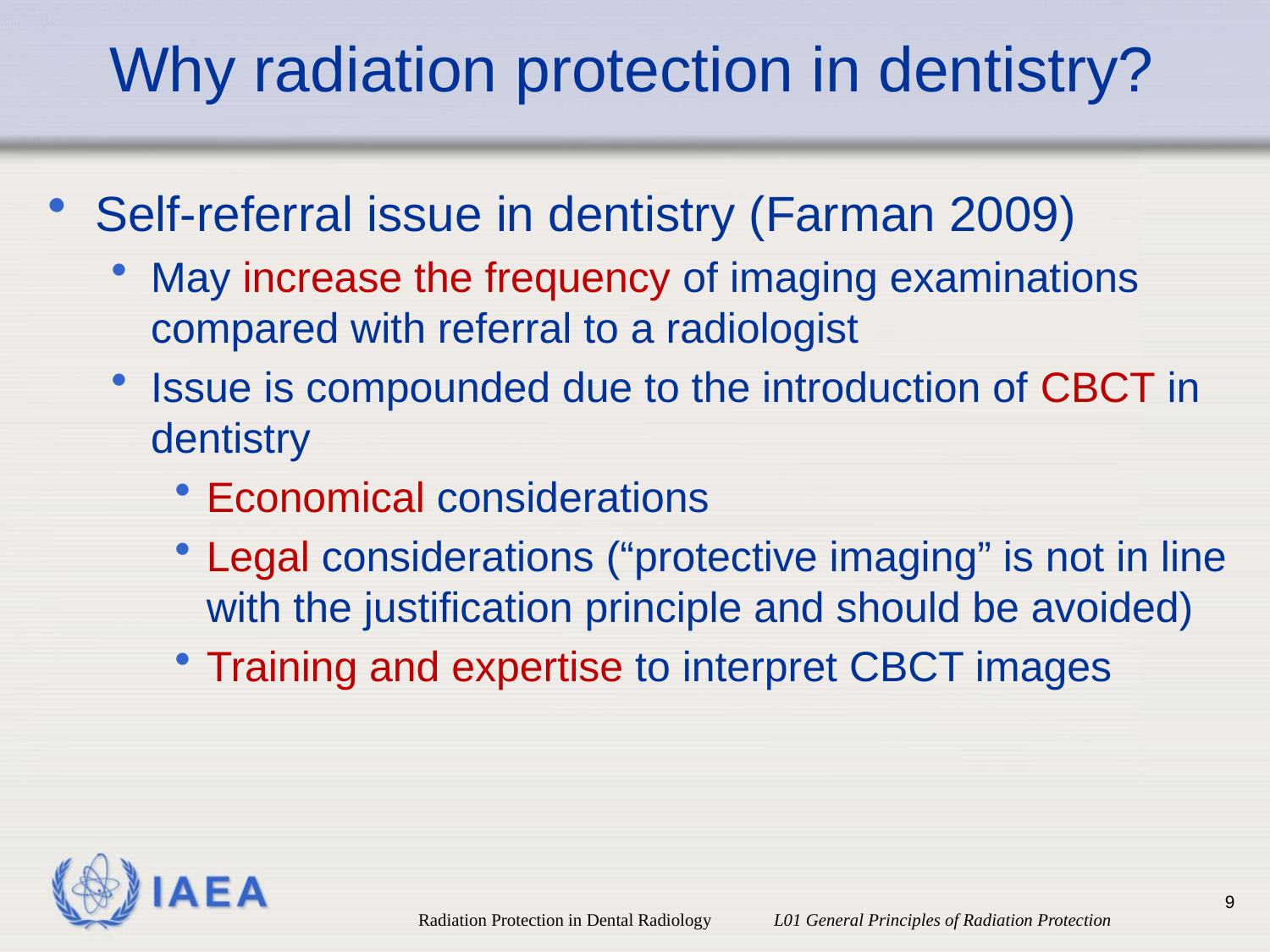

# Why radiation protection in dentistry?
Self-referral issue in dentistry (Farman 2009)
May increase the frequency of imaging examinations compared with referral to a radiologist
Issue is compounded due to the introduction of CBCT in dentistry
Economical considerations
Legal considerations (“protective imaging” is not in line with the justification principle and should be avoided)
Training and expertise to interpret CBCT images

9
Radiation Protection in Dental Radiology              L01 General Principles of Radiation Protection